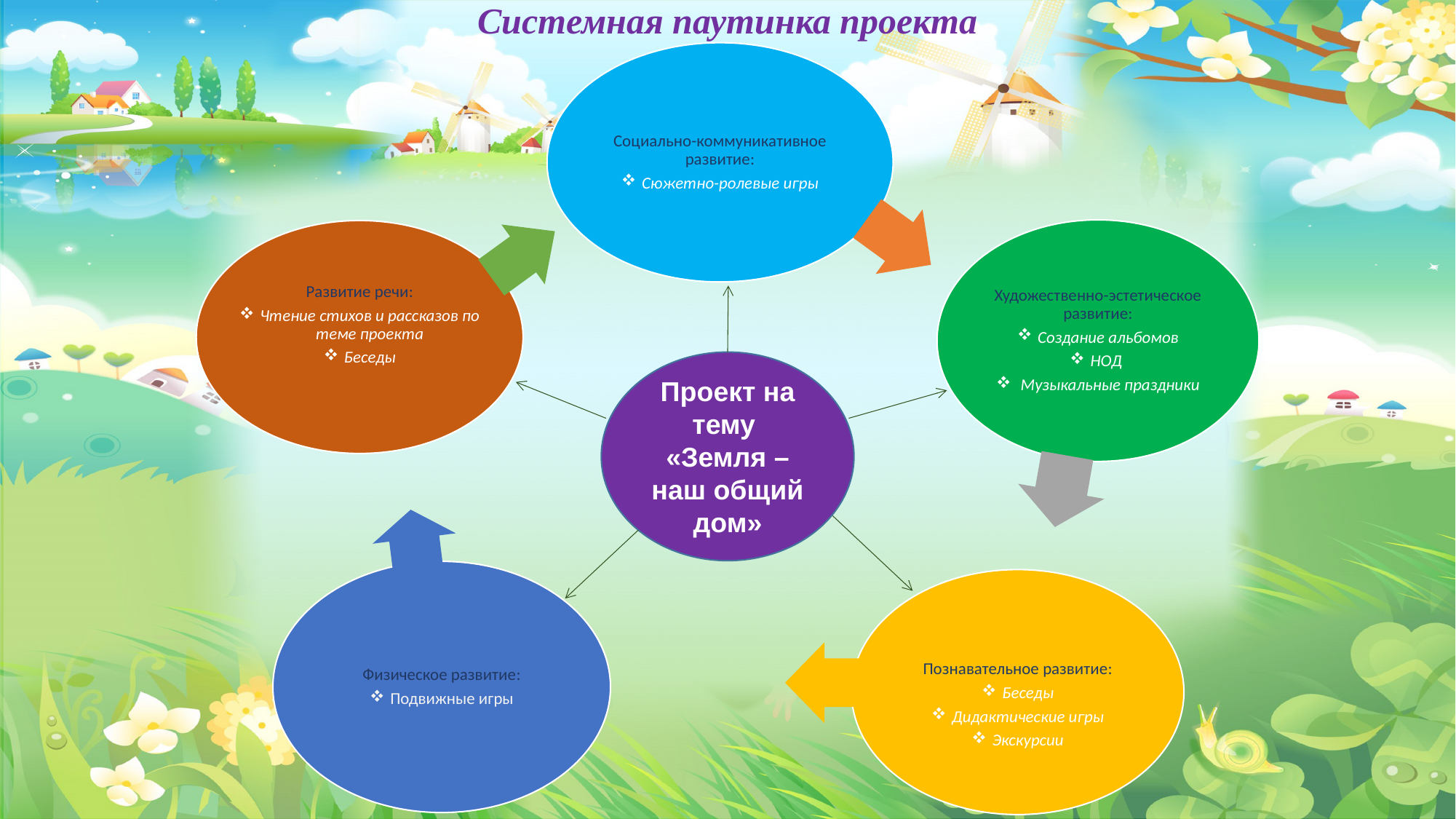

Системная паутинка проекта
Социально-коммуникативное развитие:
Сюжетно-ролевые игры

Художественно-эстетическое развитие:
Создание альбомов
НОД
 Музыкальные праздники
Развитие речи:
Чтение стихов и рассказов по теме проекта
Беседы

Физическое развитие:
Подвижные игры

Познавательное развитие:
Беседы
Дидактические игры
Экскурсии

Проект на тему
«Земля – наш общий дом»